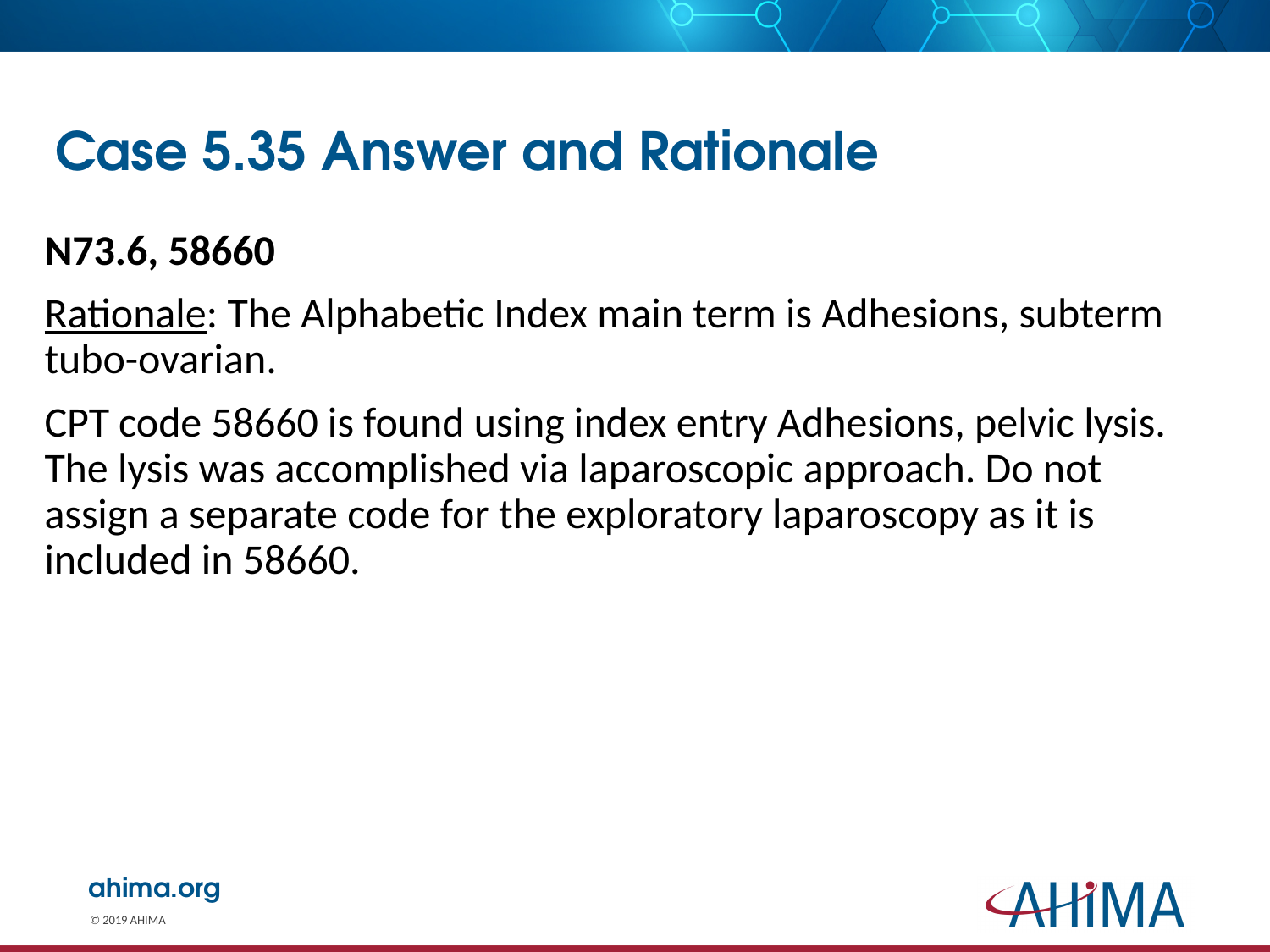

# Case 5.35 Answer and Rationale
N73.6, 58660
Rationale: The Alphabetic Index main term is Adhesions, subterm tubo-ovarian.
CPT code 58660 is found using index entry Adhesions, pelvic lysis. The lysis was accomplished via laparoscopic approach. Do not assign a separate code for the exploratory laparoscopy as it is included in 58660.